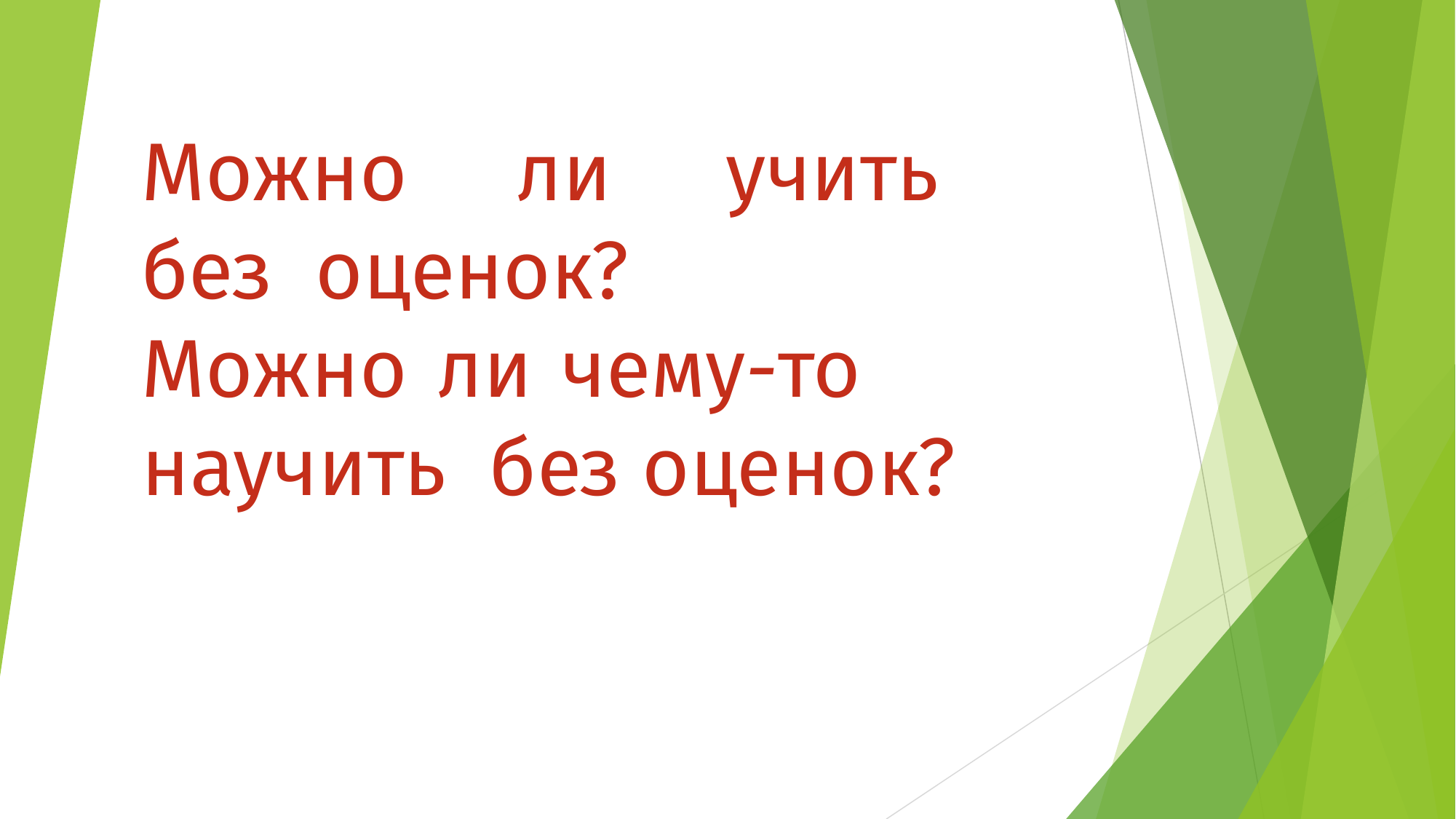

Можно	ли	учить	без  оценок?
Можно ли чему-то научить  без оценок?